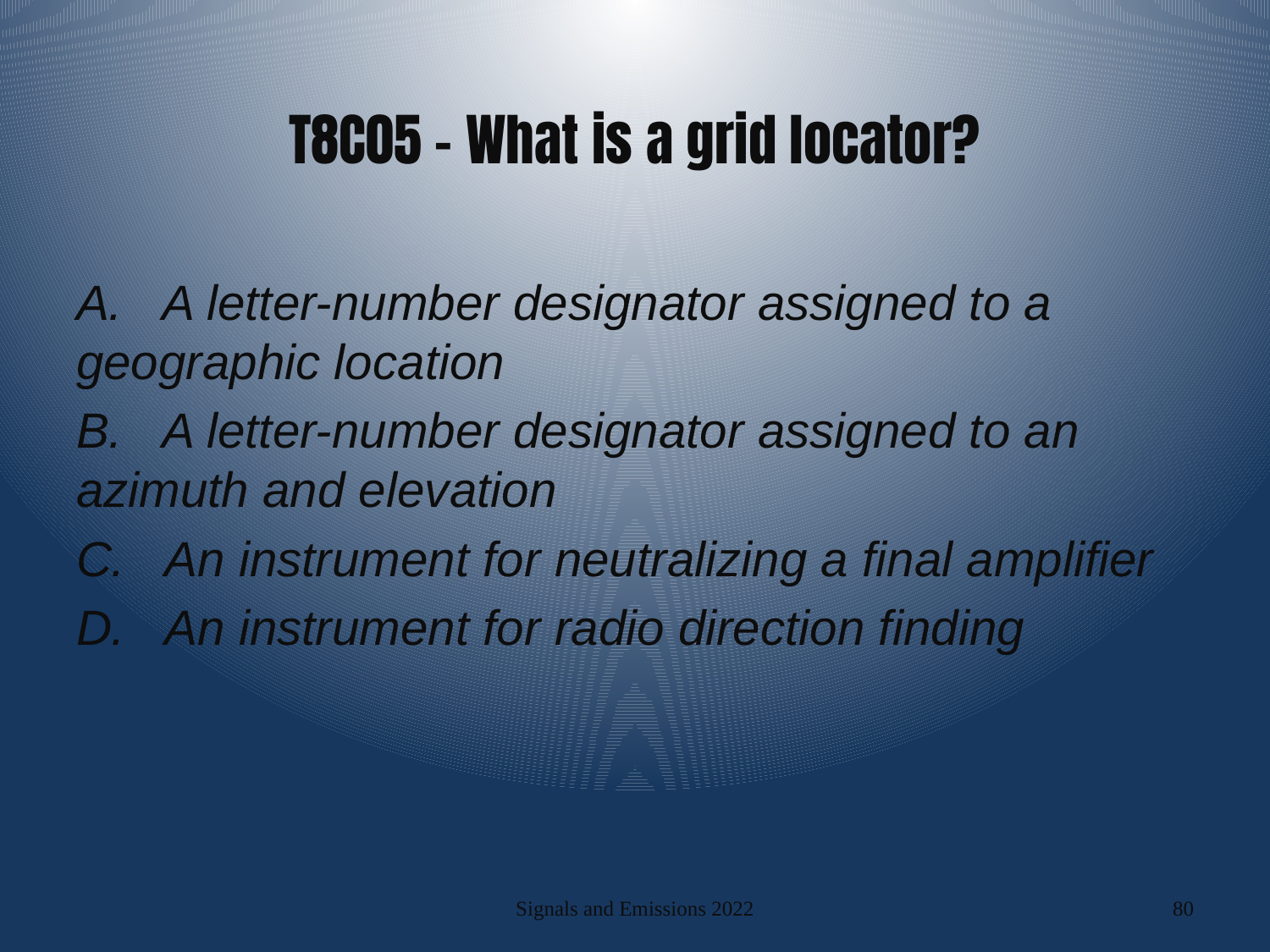

# T8C05 - What is a grid locator?
A.   A letter-number designator assigned to a geographic location
B.   A letter-number designator assigned to an azimuth and elevation
C.   An instrument for neutralizing a final amplifier
D.   An instrument for radio direction finding
Signals and Emissions 2022
80